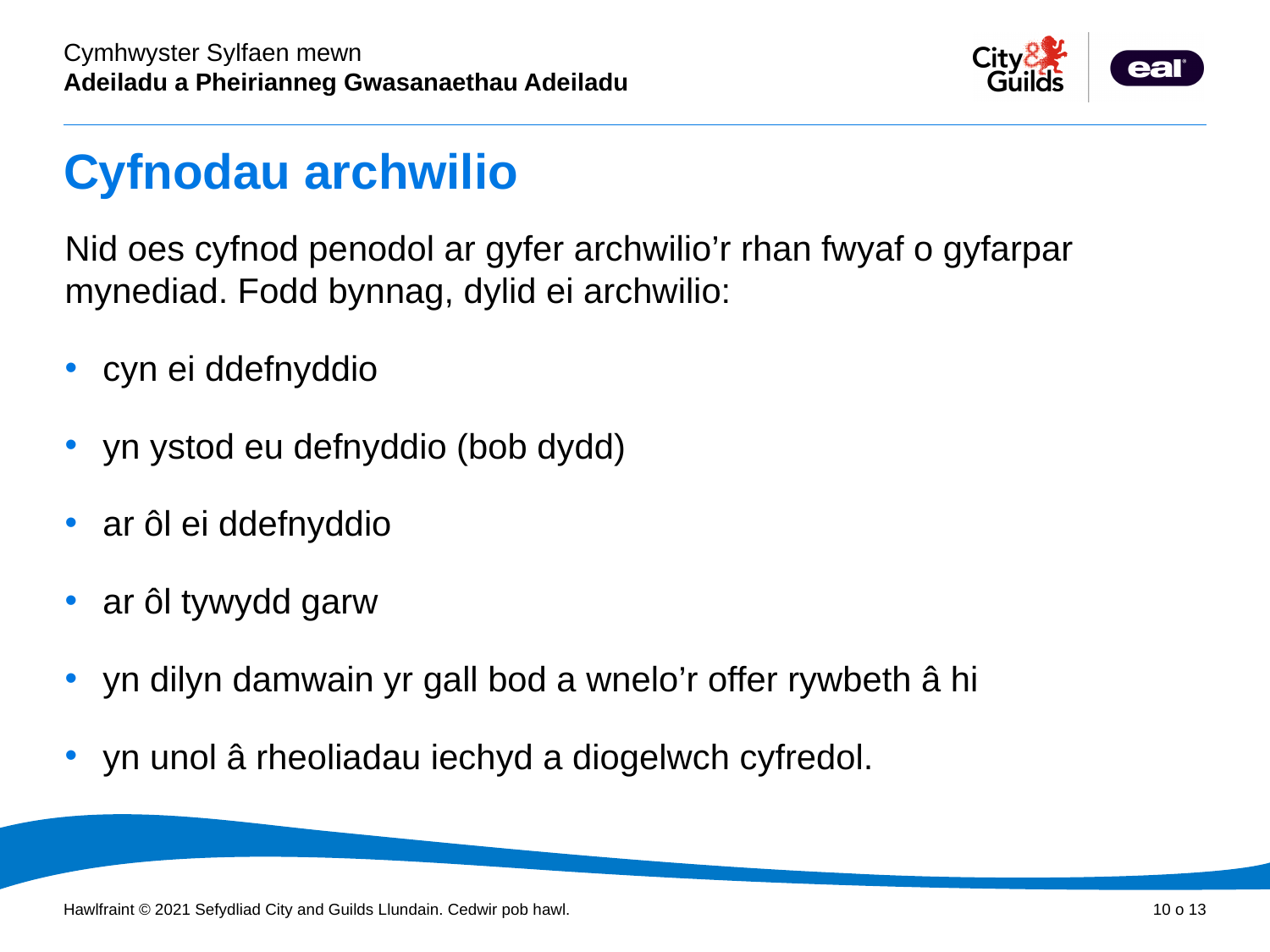

# Cyfnodau archwilio
Nid oes cyfnod penodol ar gyfer archwilio’r rhan fwyaf o gyfarpar mynediad. Fodd bynnag, dylid ei archwilio:
cyn ei ddefnyddio
yn ystod eu defnyddio (bob dydd)
ar ôl ei ddefnyddio
ar ôl tywydd garw
yn dilyn damwain yr gall bod a wnelo’r offer rywbeth â hi
yn unol â rheoliadau iechyd a diogelwch cyfredol.